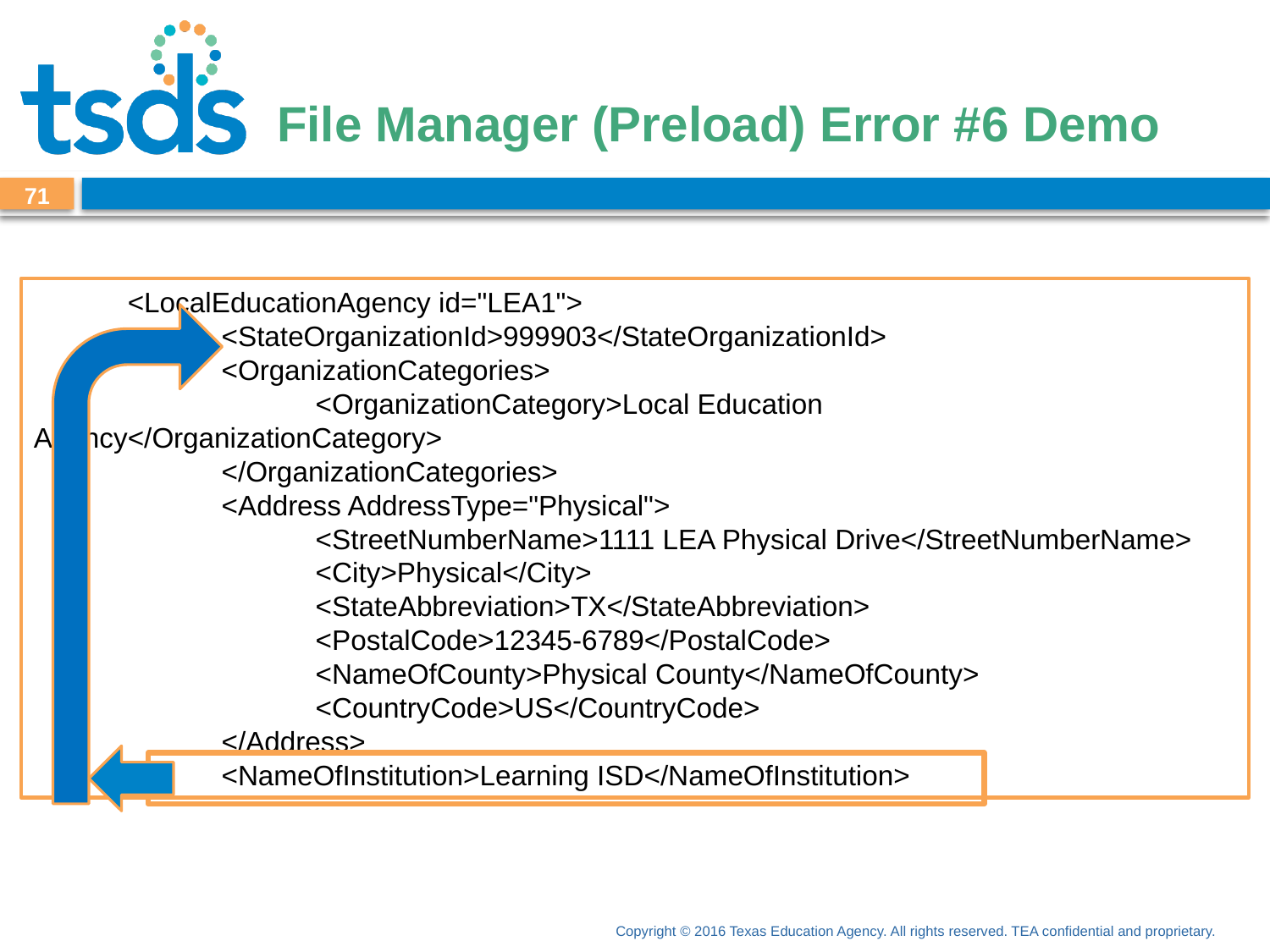

# File Manager (Preload) Error #6 Demo

71
            <LocalEducationAgency id="LEA1">
                        <StateOrganizationId>999903</StateOrganizationId>
                        <OrganizationCategories>
                                    <OrganizationCategory>Local Education Agency</OrganizationCategory>
                        </OrganizationCategories>
                        <Address AddressType="Physical">
                                    <StreetNumberName>1111 LEA Physical Drive</StreetNumberName>
                                    <City>Physical</City>
                                    <StateAbbreviation>TX</StateAbbreviation>
                                    <PostalCode>12345-6789</PostalCode>
                                    <NameOfCounty>Physical County</NameOfCounty>
                                    <CountryCode>US</CountryCode>
                        </Address>
                        <NameOfInstitution>Learning ISD</NameOfInstitution>